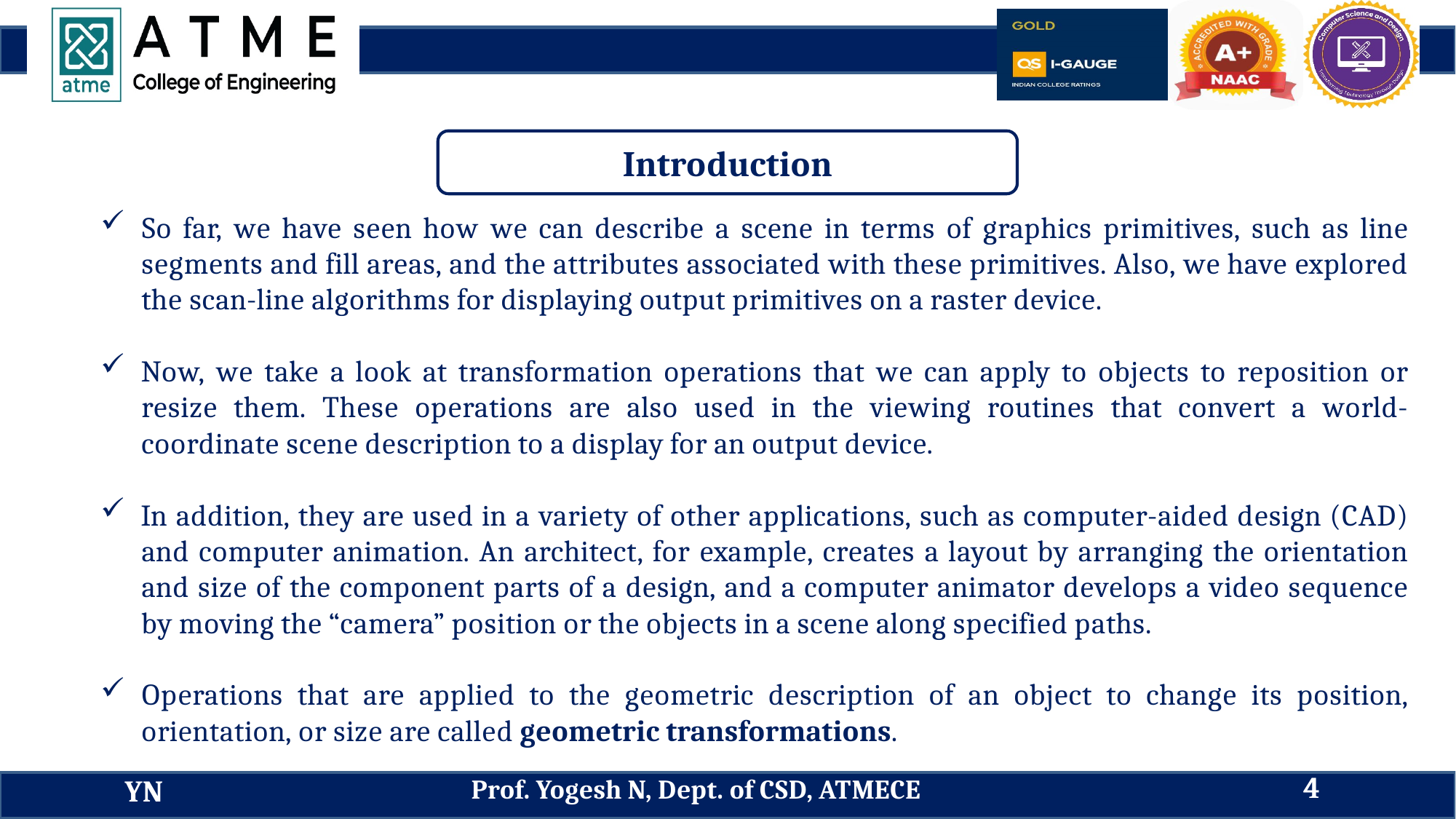

Introduction
So far, we have seen how we can describe a scene in terms of graphics primitives, such as line segments and fill areas, and the attributes associated with these primitives. Also, we have explored the scan-line algorithms for displaying output primitives on a raster device.

Now, we take a look at transformation operations that we can apply to objects to reposition or resize them. These operations are also used in the viewing routines that convert a world-coordinate scene description to a display for an output device.

In addition, they are used in a variety of other applications, such as computer-aided design (CAD) and computer animation. An architect, for example, creates a layout by arranging the orientation and size of the component parts of a design, and a computer animator develops a video sequence by moving the “camera” position or the objects in a scene along specified paths.

Operations that are applied to the geometric description of an object to change its position, orientation, or size are called geometric transformations.
4
Prof. Yogesh N, Dept. of CSD, ATMECE
YN